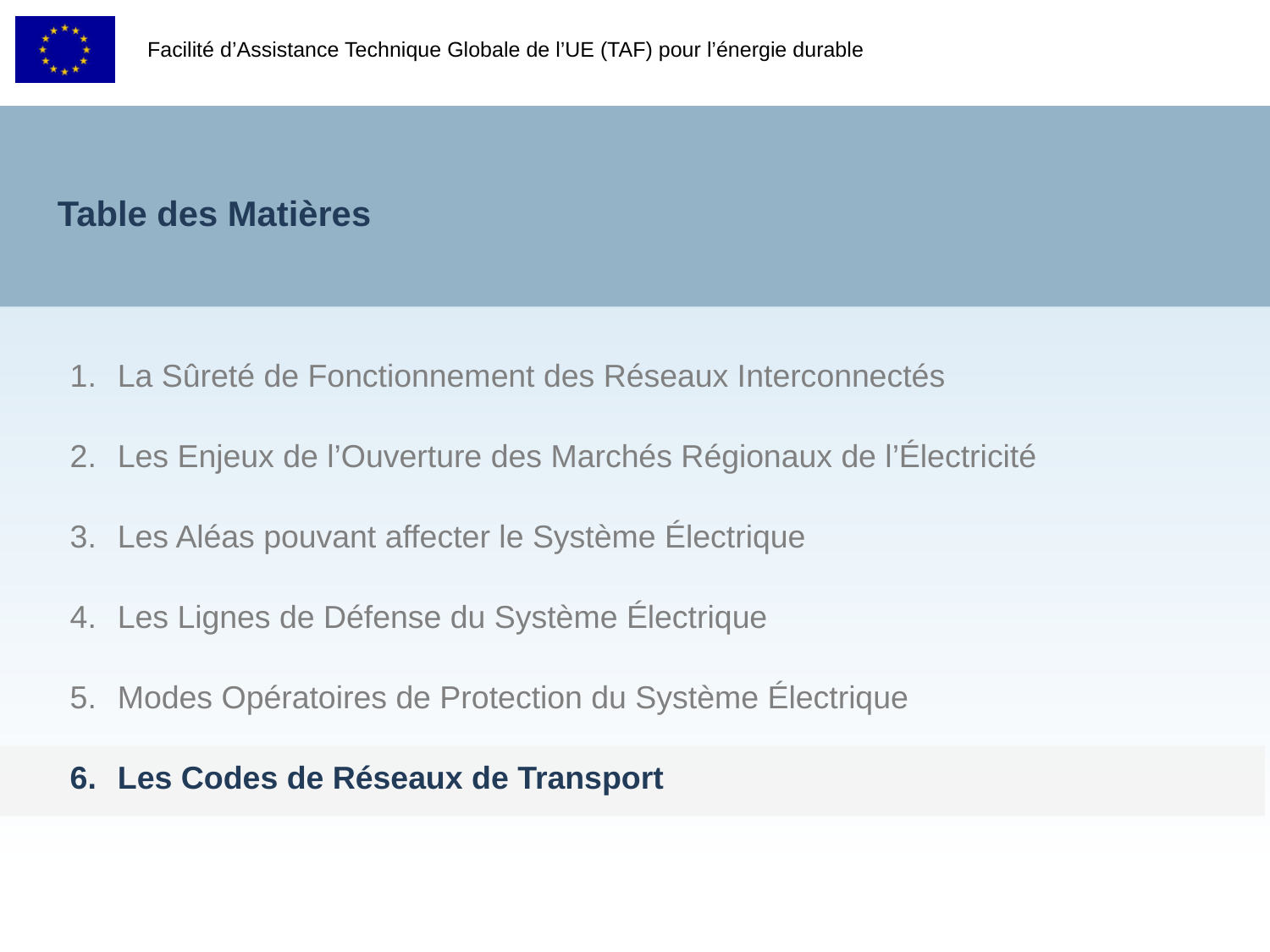

Table des Matières
La Sûreté de Fonctionnement des Réseaux Interconnectés
Les Enjeux de l’Ouverture des Marchés Régionaux de l’Électricité
Les Aléas pouvant affecter le Système Électrique
Les Lignes de Défense du Système Électrique
Modes Opératoires de Protection du Système Électrique
Les Codes de Réseaux de Transport